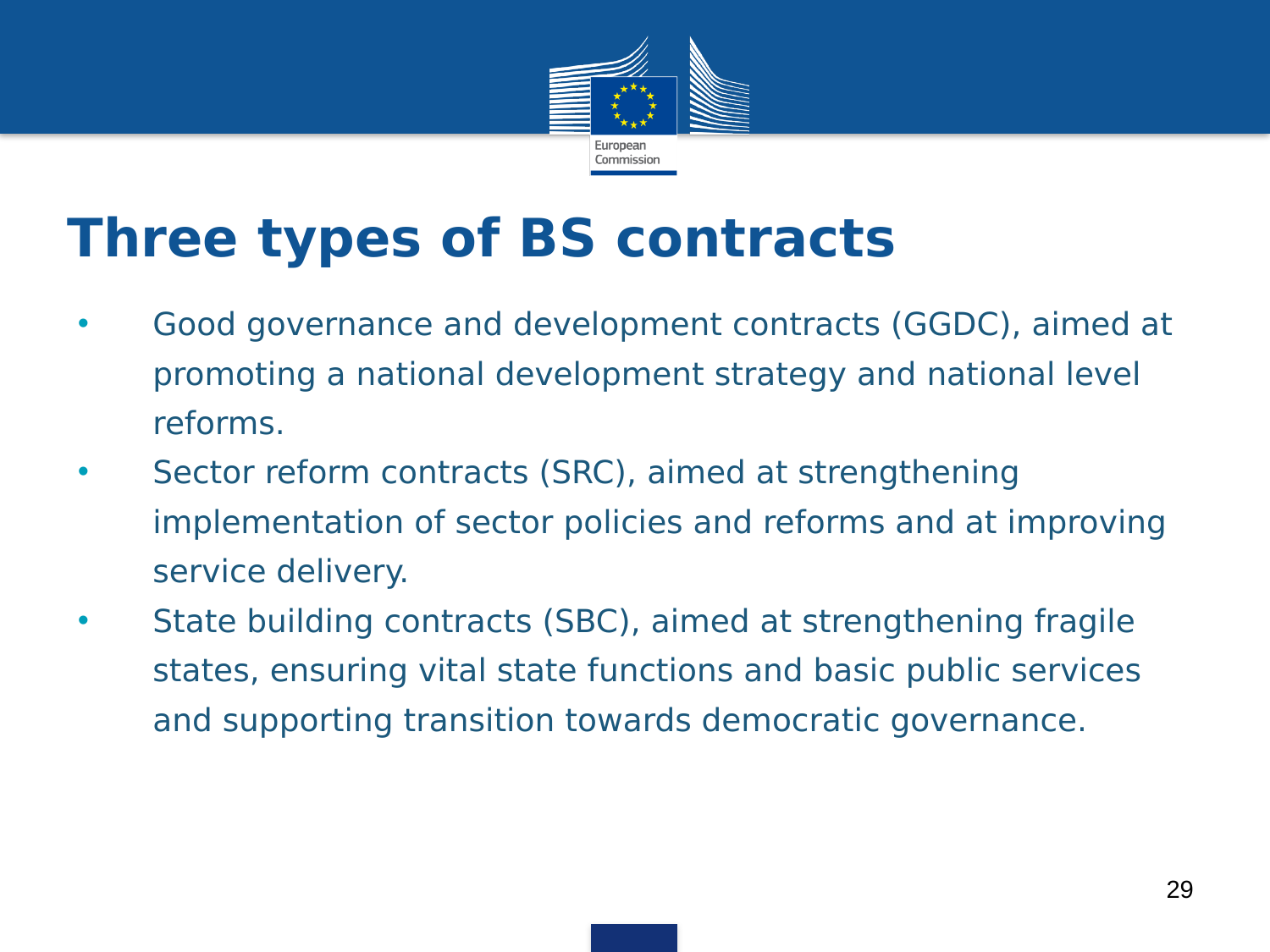

# Three types of BS contracts
Good governance and development contracts (GGDC), aimed at promoting a national development strategy and national level reforms.
Sector reform contracts (SRC), aimed at strengthening implementation of sector policies and reforms and at improving service delivery.
State building contracts (SBC), aimed at strengthening fragile states, ensuring vital state functions and basic public services and supporting transition towards democratic governance.
29